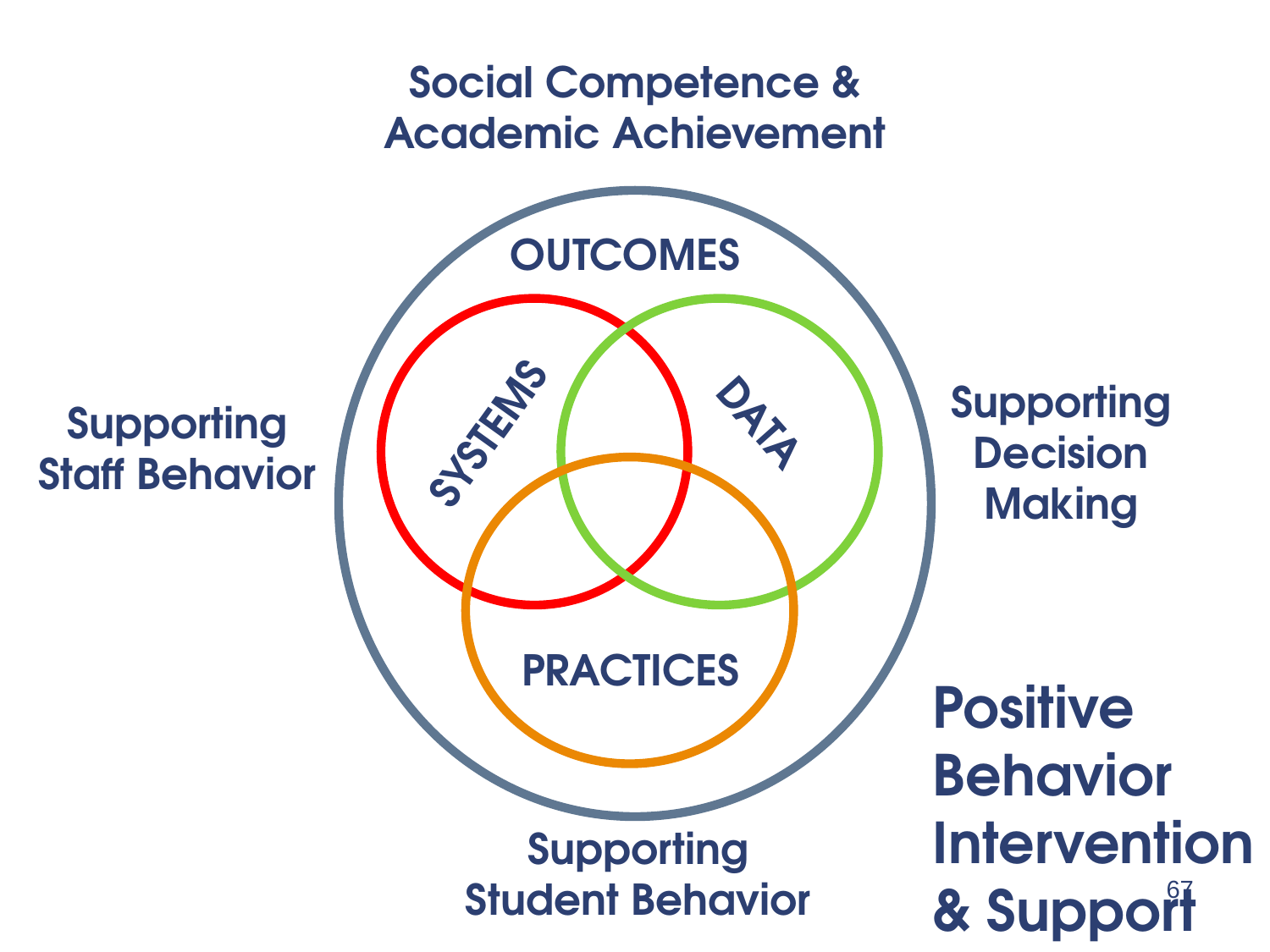

Social Competence &
Academic Achievement

OUTCOMES

Supporting
Decision
Making
DATA
Supporting
Staff Behavior
SYSTEMS

PRACTICES
Supporting
Student Behavior
Positive
Behavior
Intervention
& Support

67